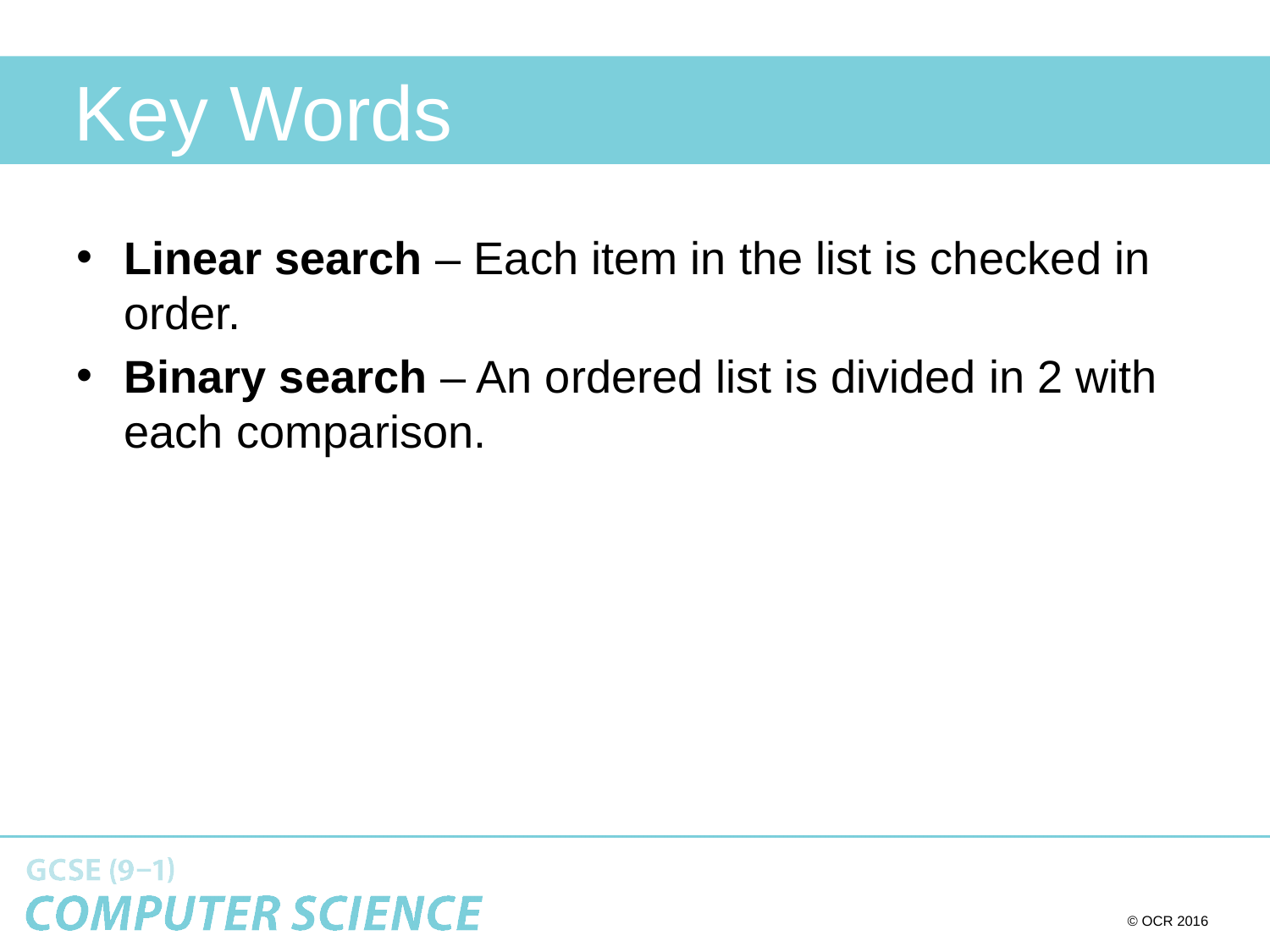

# Key Words
Linear search – Each item in the list is checked in order.
Binary search – An ordered list is divided in 2 with each comparison.